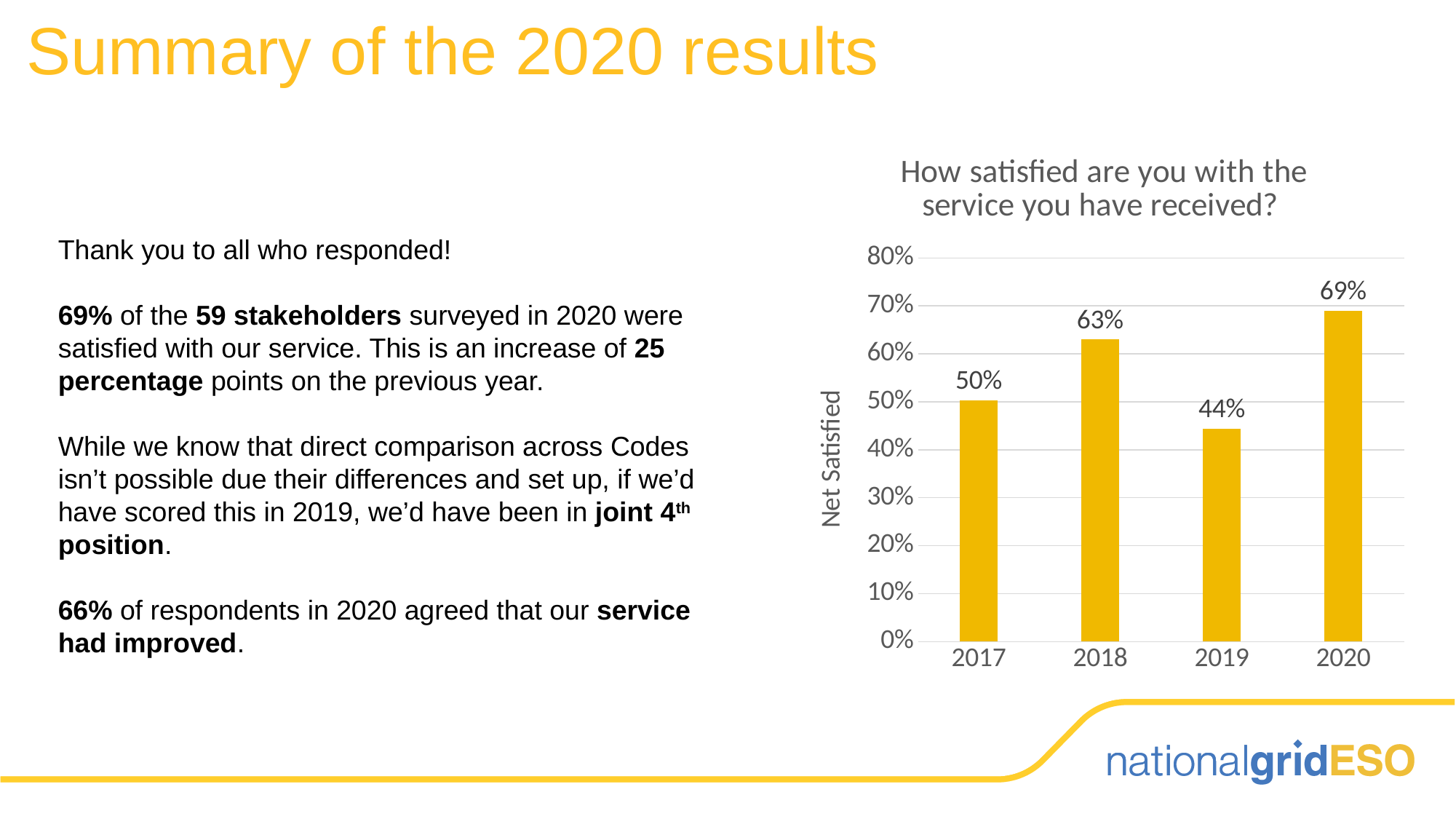

# Summary of the 2020 results

### Chart: How satisfied are you with the service you have received?

| Category | Net satisfied |
|---|---|
| 2017 | 0.503333333333333 |
| 2018 | 0.63 |
| 2019 | 0.443333333333333 |
| 2020 | 0.69 |
Thank you to all who responded!

69% of the 59 stakeholders surveyed in 2020 were satisfied with our service. This is an increase of 25 percentage points on the previous year.

While we know that direct comparison across Codes isn’t possible due their differences and set up, if we’d have scored this in 2019, we’d have been in joint 4th position.

66% of respondents in 2020 agreed that our service had improved.